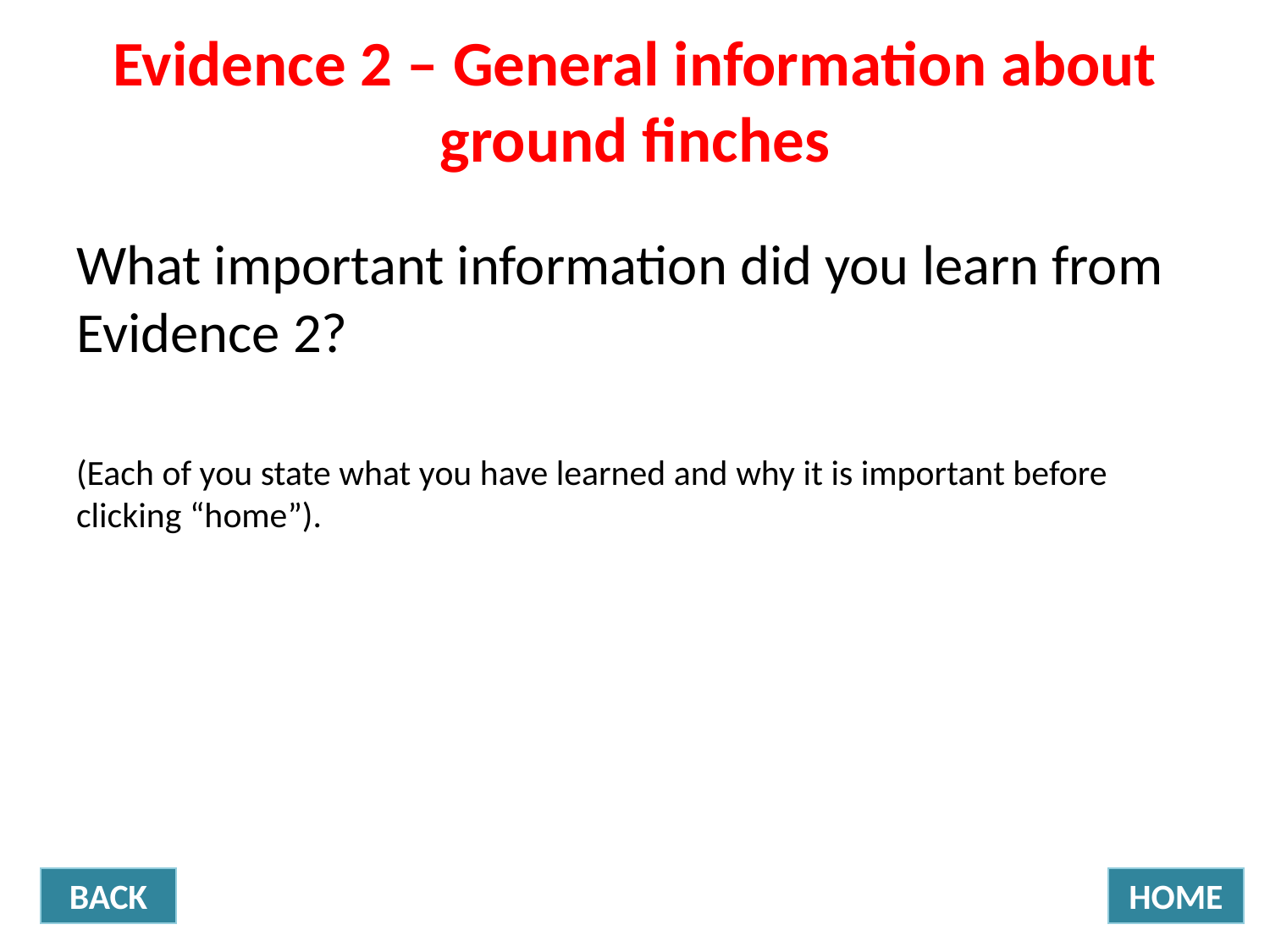

# Evidence 2 – General information about ground finches
What important information did you learn from Evidence 2?

(Each of you state what you have learned and why it is important before clicking “home”).
BACK
HOME